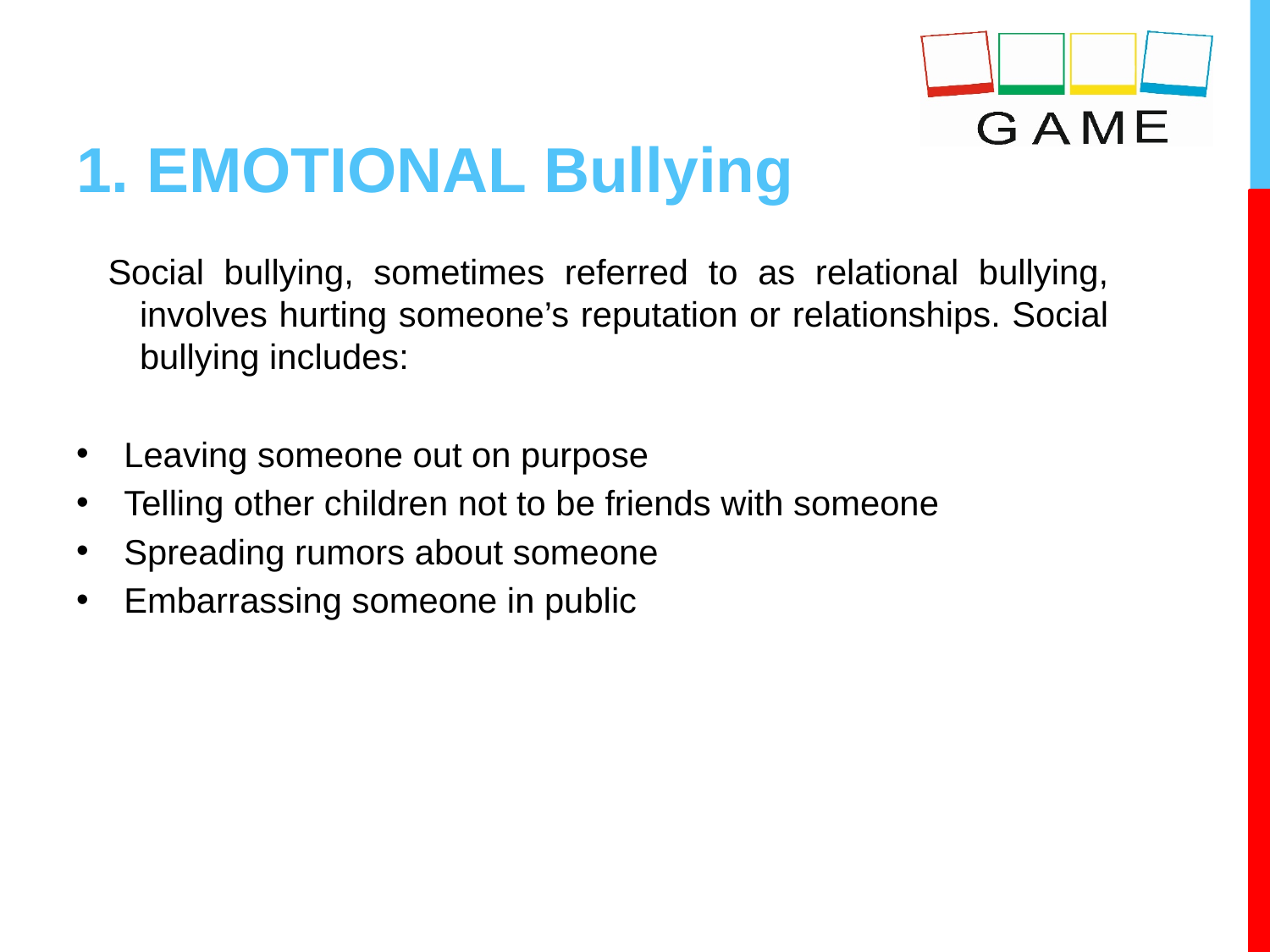

# 1. EMOTIONAL Bullying
Social bullying, sometimes referred to as relational bullying, involves hurting someone’s reputation or relationships. Social bullying includes:

Leaving someone out on purpose
Telling other children not to be friends with someone
Spreading rumors about someone
Embarrassing someone in public